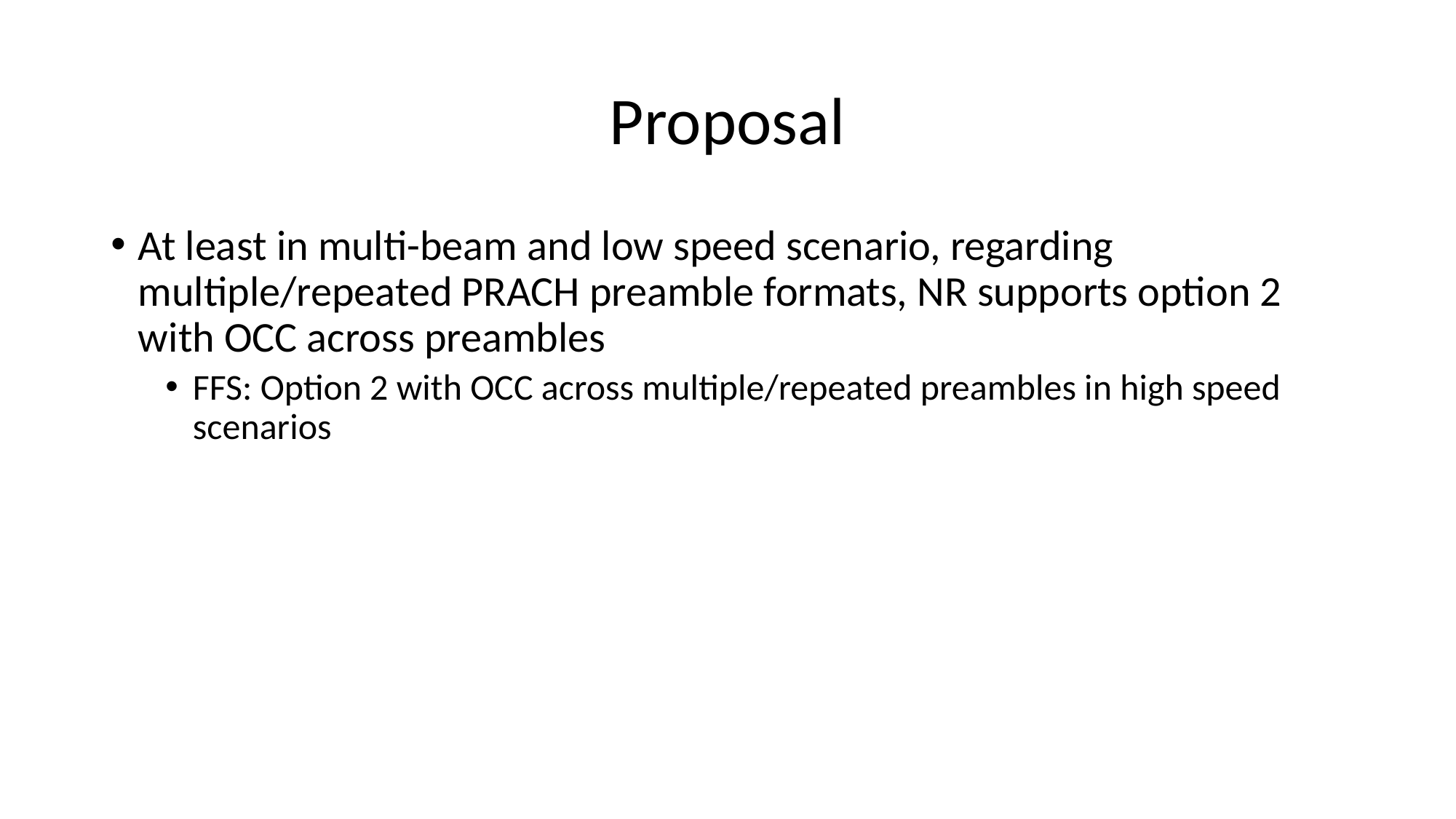

# Proposal
At least in multi-beam and low speed scenario, regarding multiple/repeated PRACH preamble formats, NR supports option 2 with OCC across preambles
FFS: Option 2 with OCC across multiple/repeated preambles in high speed scenarios